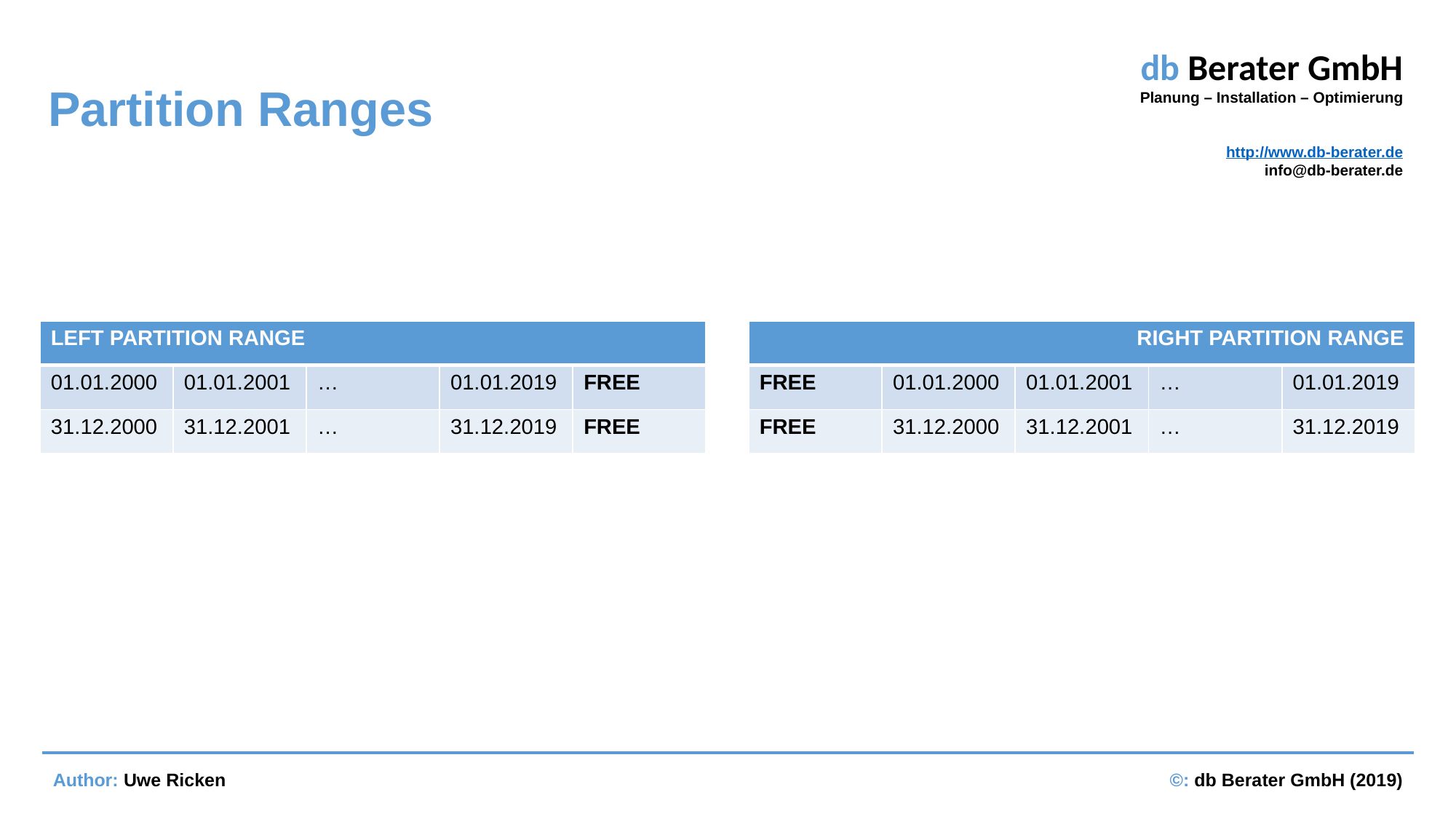

# Partition Ranges
| LEFT PARTITION RANGE |  |  |  |  |
| --- | --- | --- | --- | --- |
| 01.01.2000 | 01.01.2001 | … | 01.01.2019 | FREE |
| 31.12.2000 | 31.12.2001 | … | 31.12.2019 | FREE |
| RIGHT PARTITION RANGE |  |  |  |  |
| --- | --- | --- | --- | --- |
| FREE | 01.01.2000 | 01.01.2001 | … | 01.01.2019 |
| FREE | 31.12.2000 | 31.12.2001 | … | 31.12.2019 |